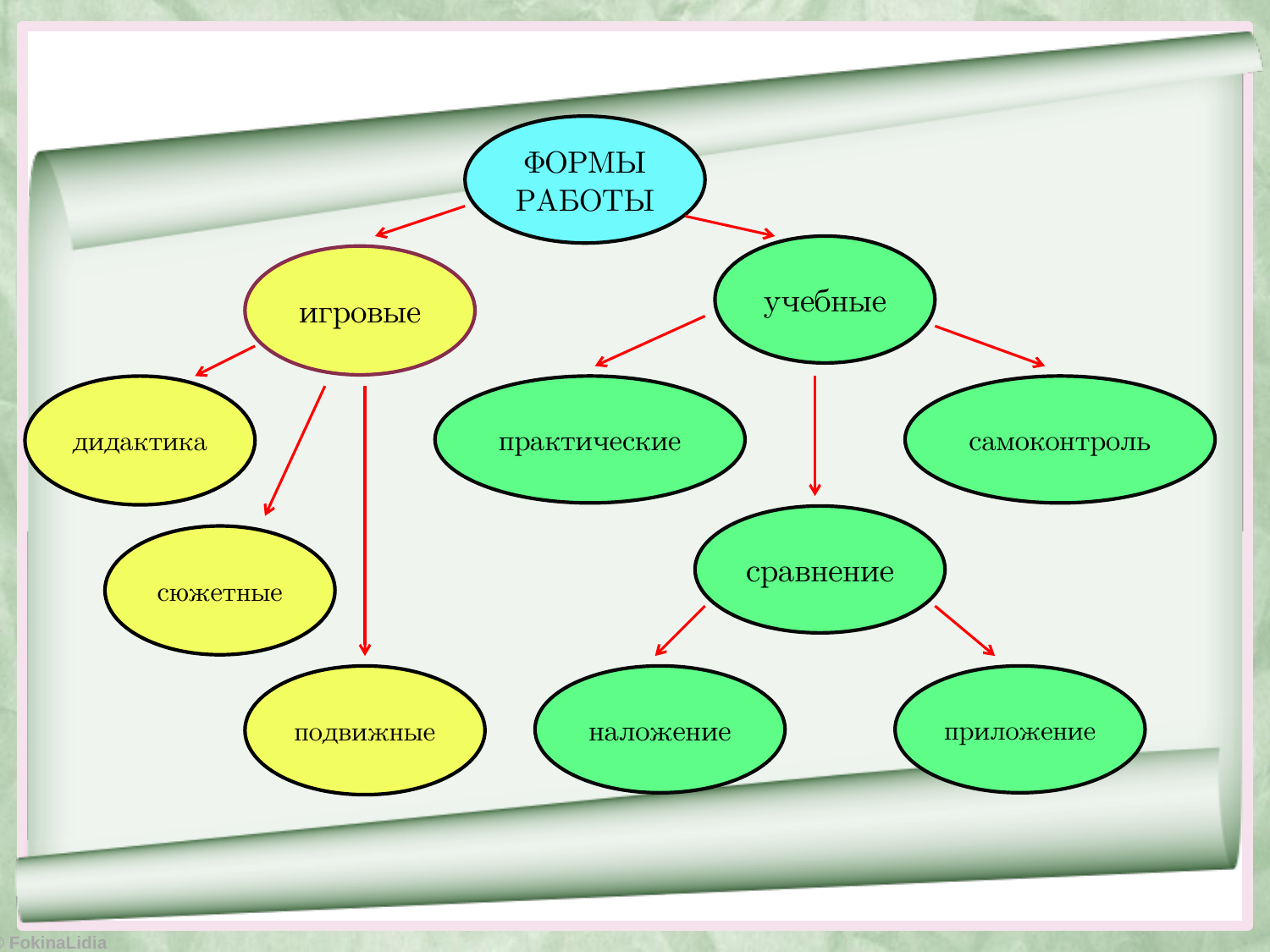

ФОРМЫ РАБОТЫ
учебные
игровые
дидактика
практические
самоконтроль
сравнение
сюжетные
подвижные
наложение
приложение